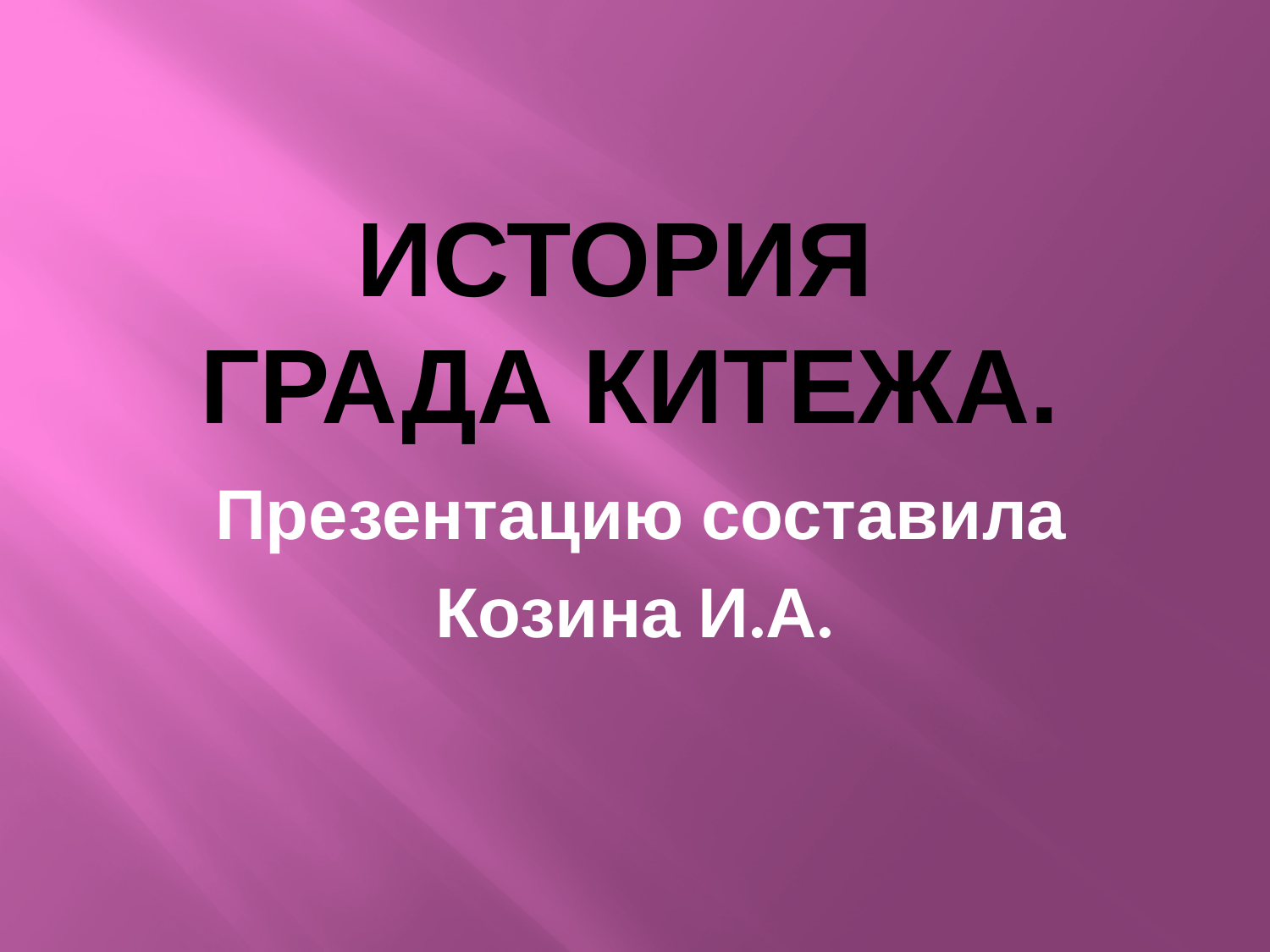

# История града китежа.
 Презентацию составила
Козина И.А.